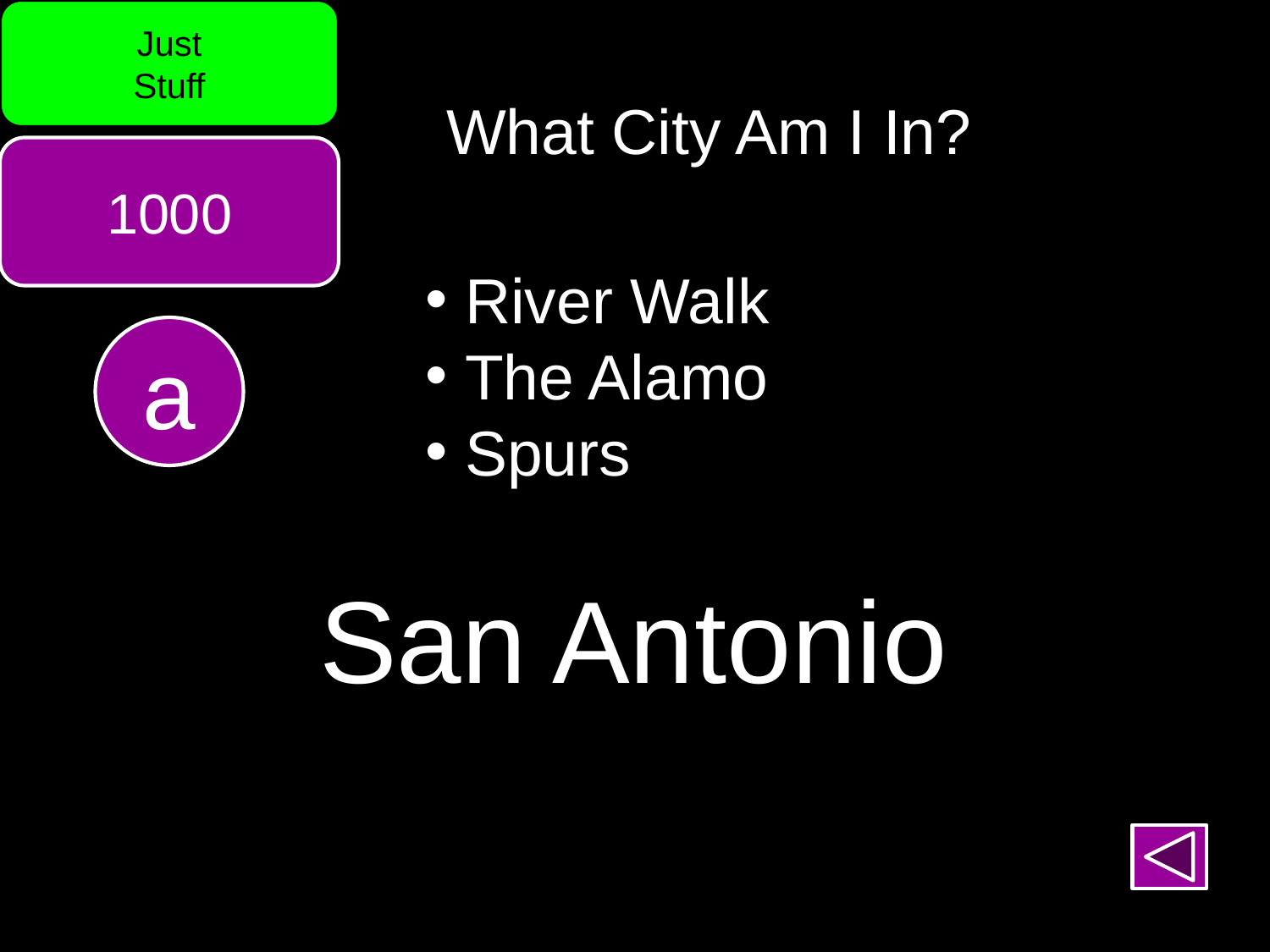

Just
Stuff
What City Am I In?
1000
 River Walk
 The Alamo
 Spurs
a
San Antonio